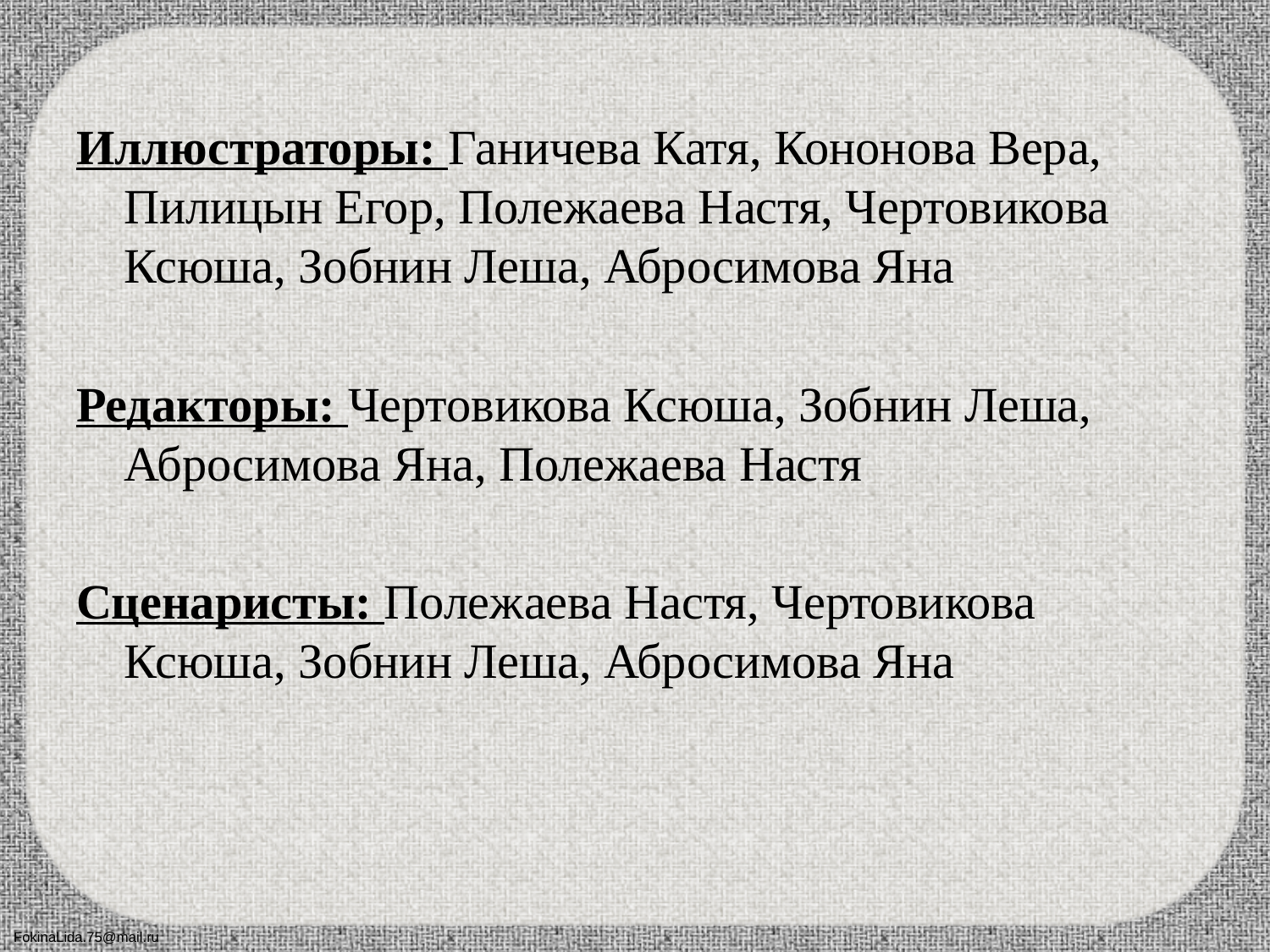

Иллюстраторы: Ганичева Катя, Кононова Вера, Пилицын Егор, Полежаева Настя, Чертовикова Ксюша, Зобнин Леша, Абросимова Яна

Редакторы: Чертовикова Ксюша, Зобнин Леша, Абросимова Яна, Полежаева Настя

Сценаристы: Полежаева Настя, Чертовикова Ксюша, Зобнин Леша, Абросимова Яна